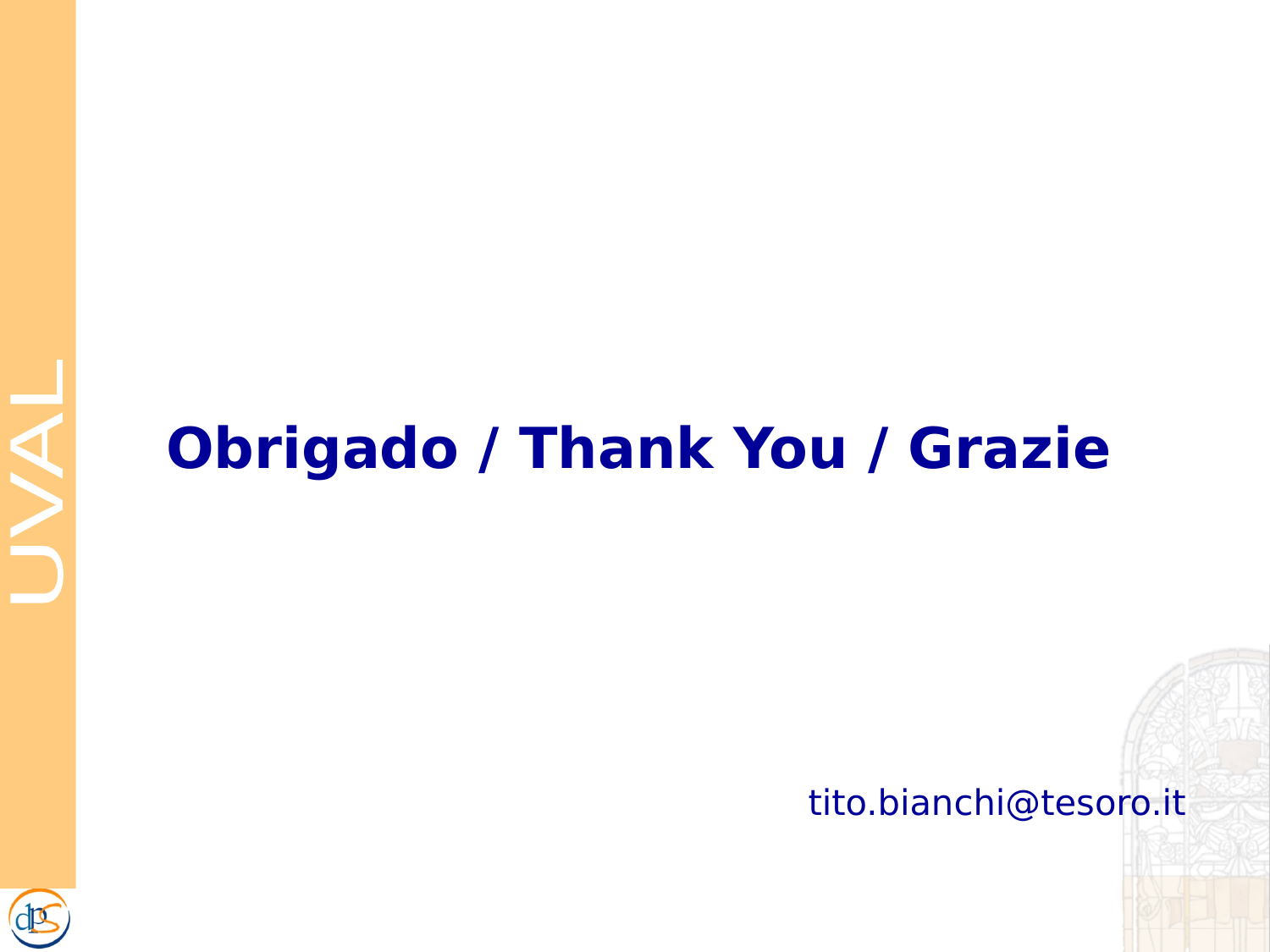

# Obrigado / Thank You / Grazie
tito.bianchi@tesoro.it